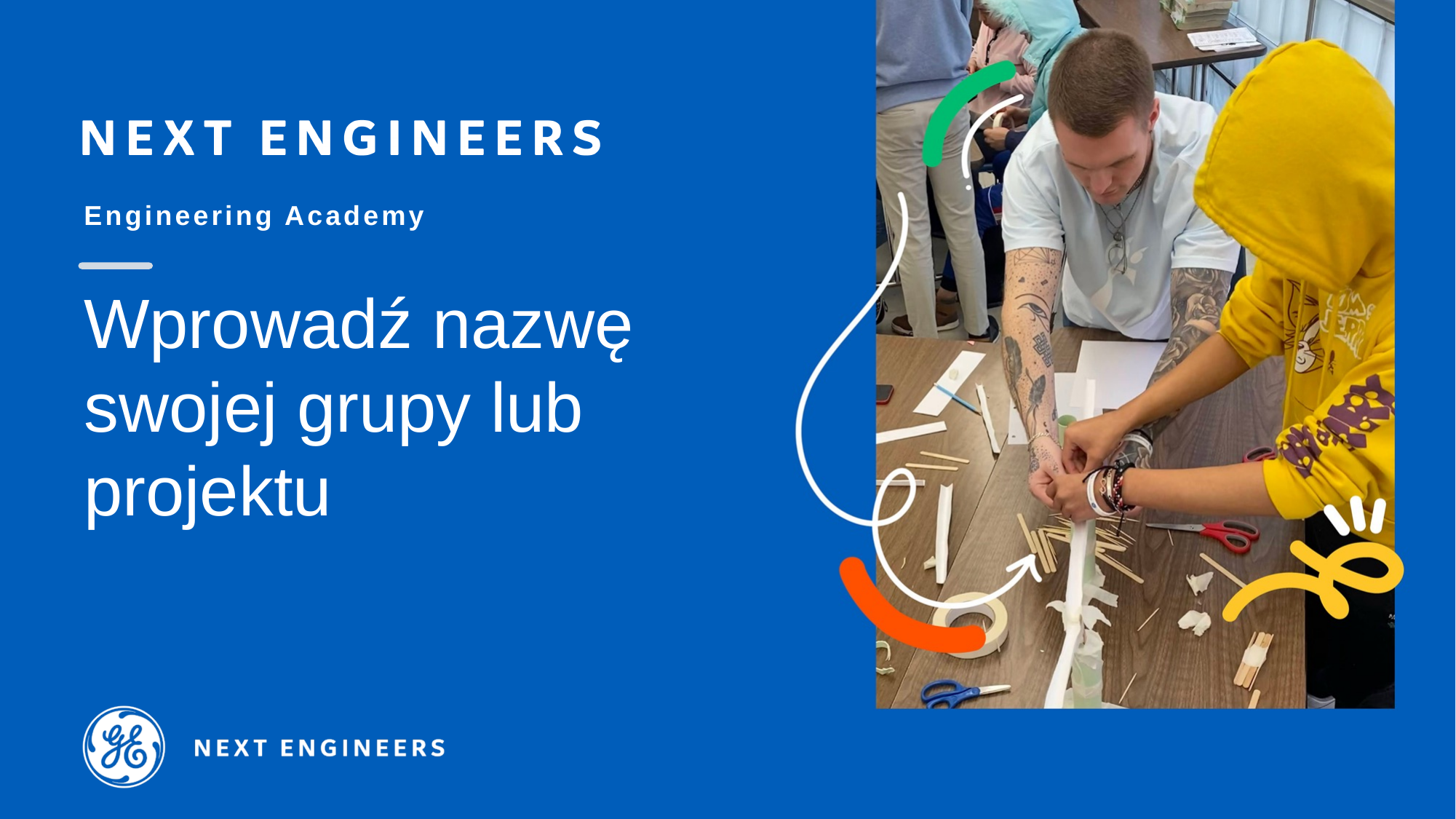

Engineering Academy
# Wprowadź nazwę swojej grupy lub projektu